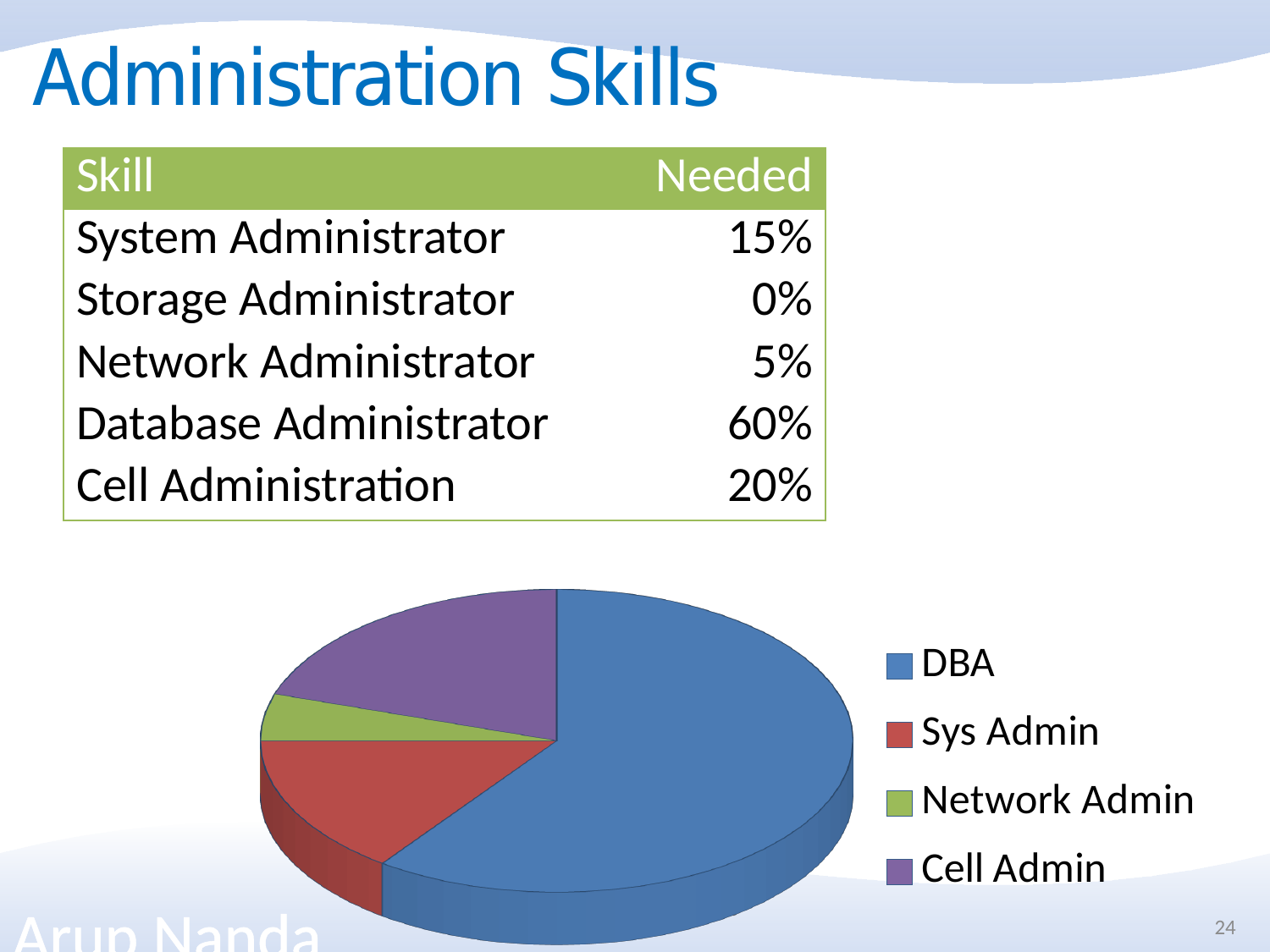

# Administration Skills
| Skill | Needed |
| --- | --- |
| System Administrator | 15% |
| Storage Administrator | 0% |
| Network Administrator | 5% |
| Database Administrator | 60% |
| Cell Administration | 20% |

[unsupported chart]

Exadata for Oracle DBAs
24